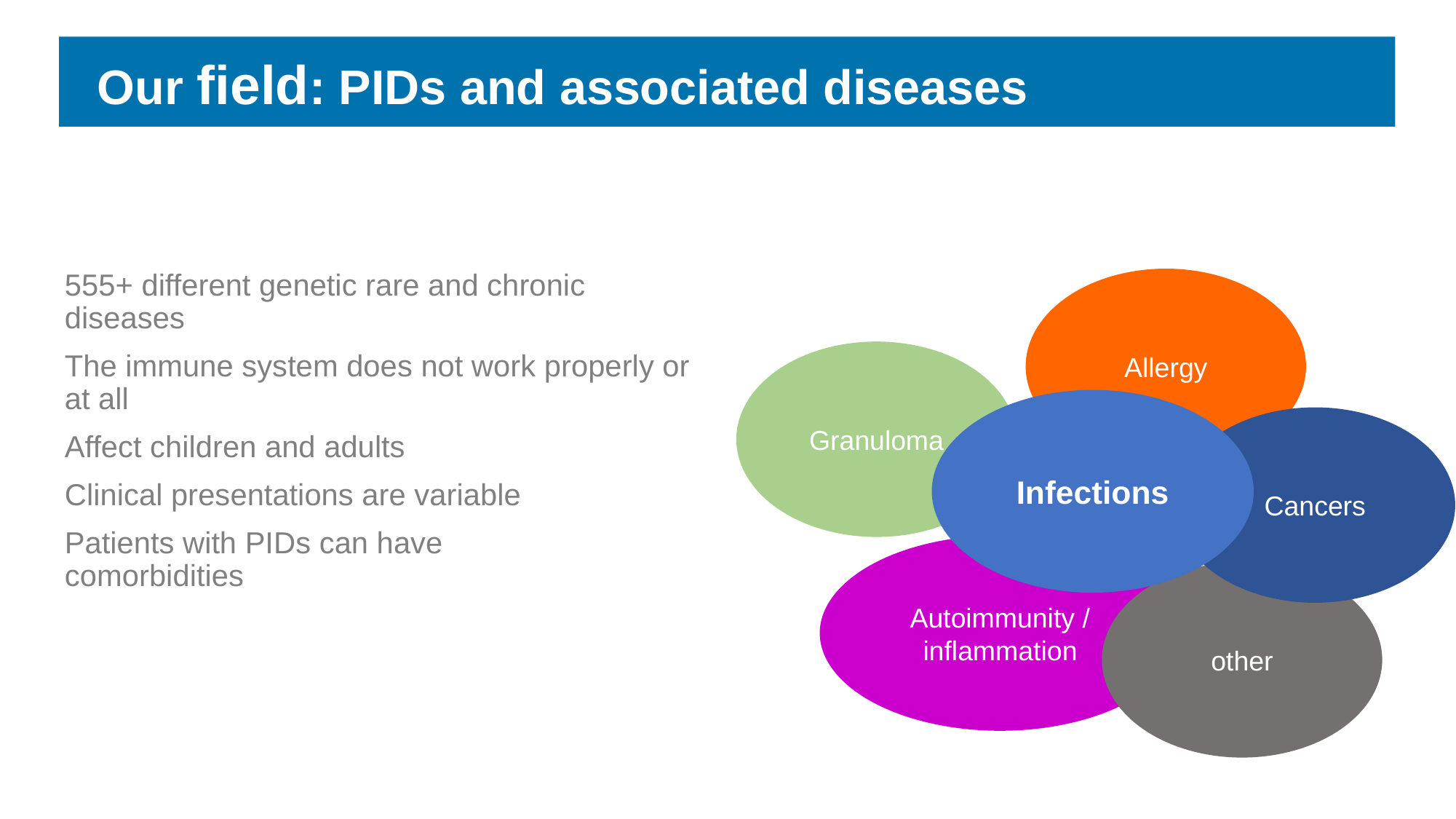

Our field: PIDs and associated diseases
555+ different genetic rare and chronic diseases
The immune system does not work properly or at all
Affect children and adults
Clinical presentations are variable
Patients with PIDs can have
comorbidities

Allergy
Granuloma
Infections
Cancers
Autoimmunity / inflammation
other